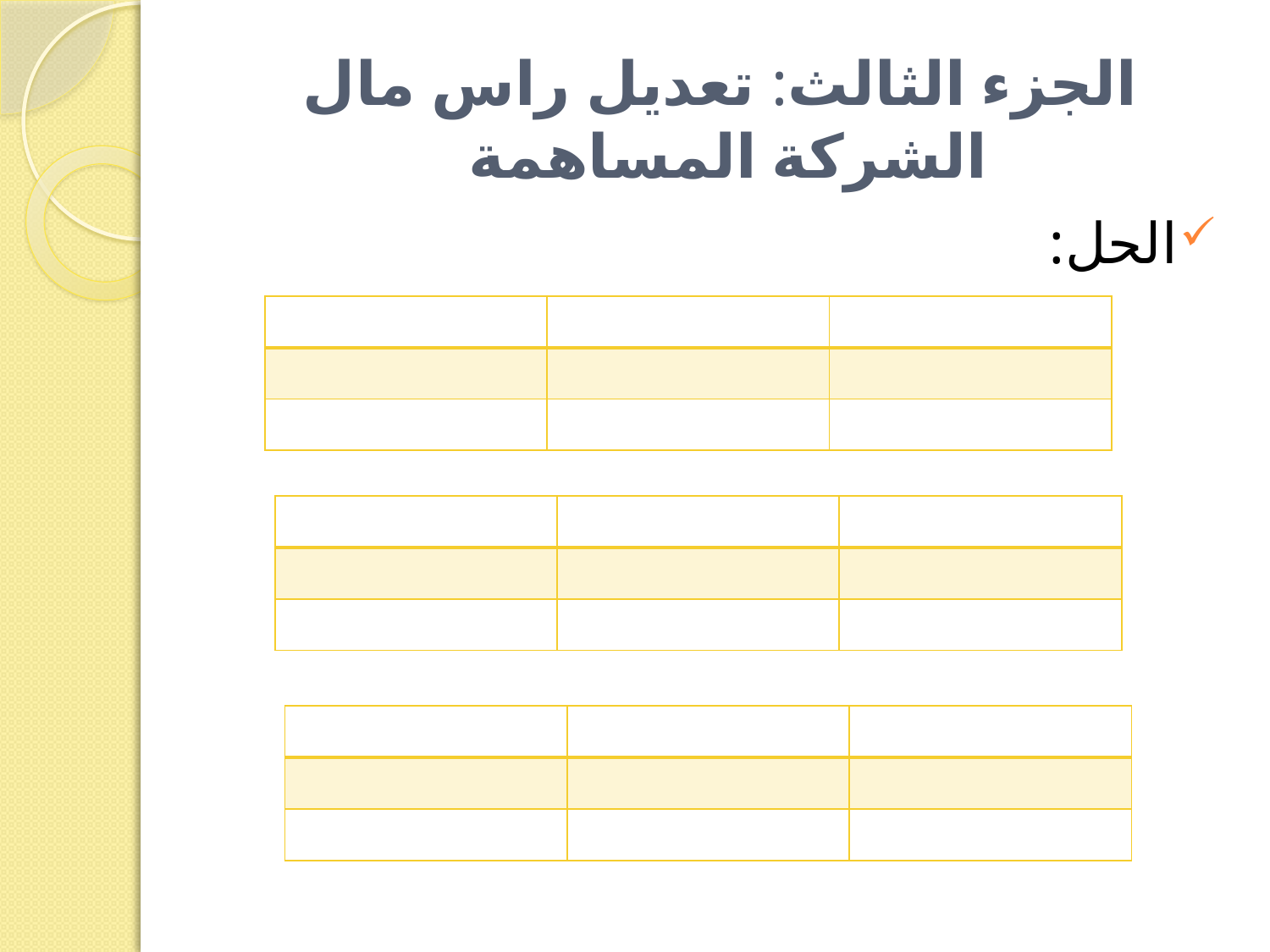

# الجزء الثالث: تعديل راس مال الشركة المساهمة
الحل:

|  |  |  |
| --- | --- | --- |
|  |  |  |
|  |  |  |
|  |  |  |
| --- | --- | --- |
|  |  |  |
|  |  |  |
|  |  |  |
| --- | --- | --- |
|  |  |  |
|  |  |  |